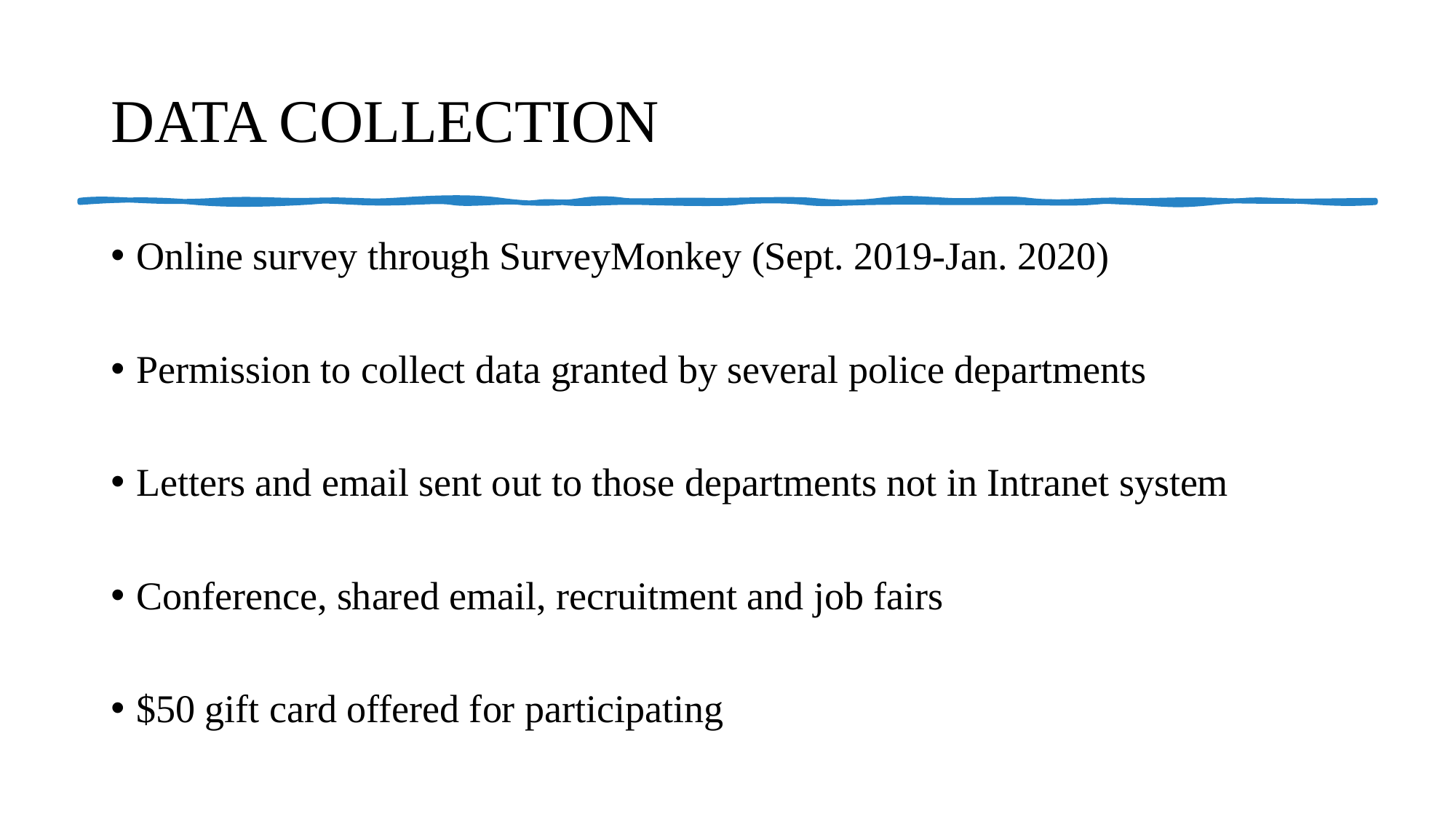

# DATA COLLECTION

Online survey through SurveyMonkey (Sept. 2019-Jan. 2020)

Permission to collect data granted by several police departments

Letters and email sent out to those departments not in Intranet system

Conference, shared email, recruitment and job fairs

$50 gift card offered for participating